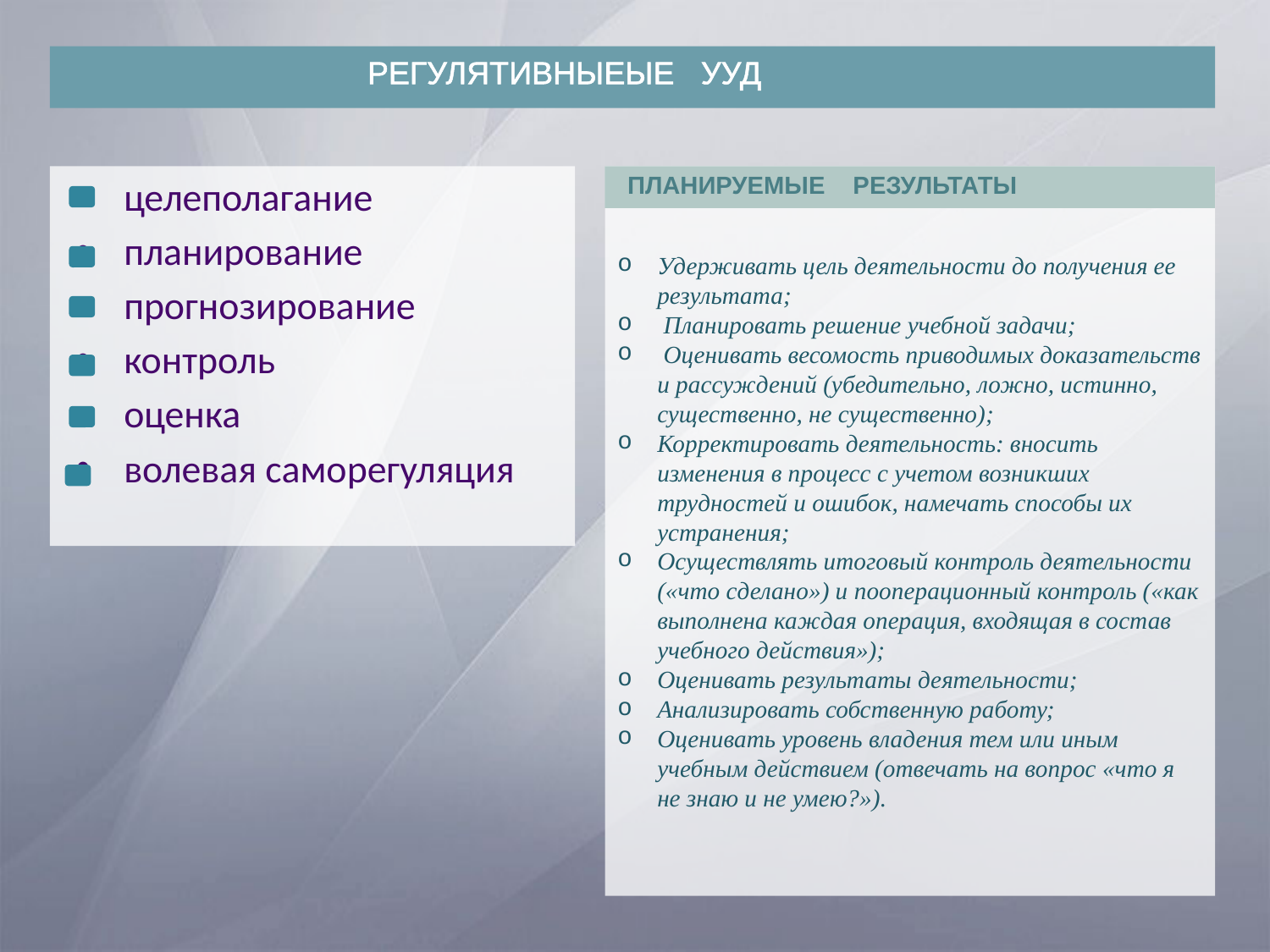

РЕГУЛЯТИВНЫЕЫЕ   УУД
ПЛАНИРУЕМЫЕ    РЕЗУЛЬТАТЫ

целеполагание
планирование
прогнозирование
контроль
оценка
волевая саморегуляция

Удерживать цель деятельности до получения ее результата;
 Планировать решение учебной задачи;
 Оценивать весомость приводимых доказательств и рассуждений (убедительно, ложно, истинно, существенно, не существенно);
Корректировать деятельность: вносить изменения в процесс с учетом возникших трудностей и ошибок, намечать способы их устранения;
Осуществлять итоговый контроль деятельности («что сделано») и пооперационный контроль («как выполнена каждая операция, входящая в состав учебного действия»);
Оценивать результаты деятельности;
Анализировать собственную работу;
Оценивать уровень владения тем или иным учебным действием (отвечать на вопрос «что я не знаю и не умею?»).